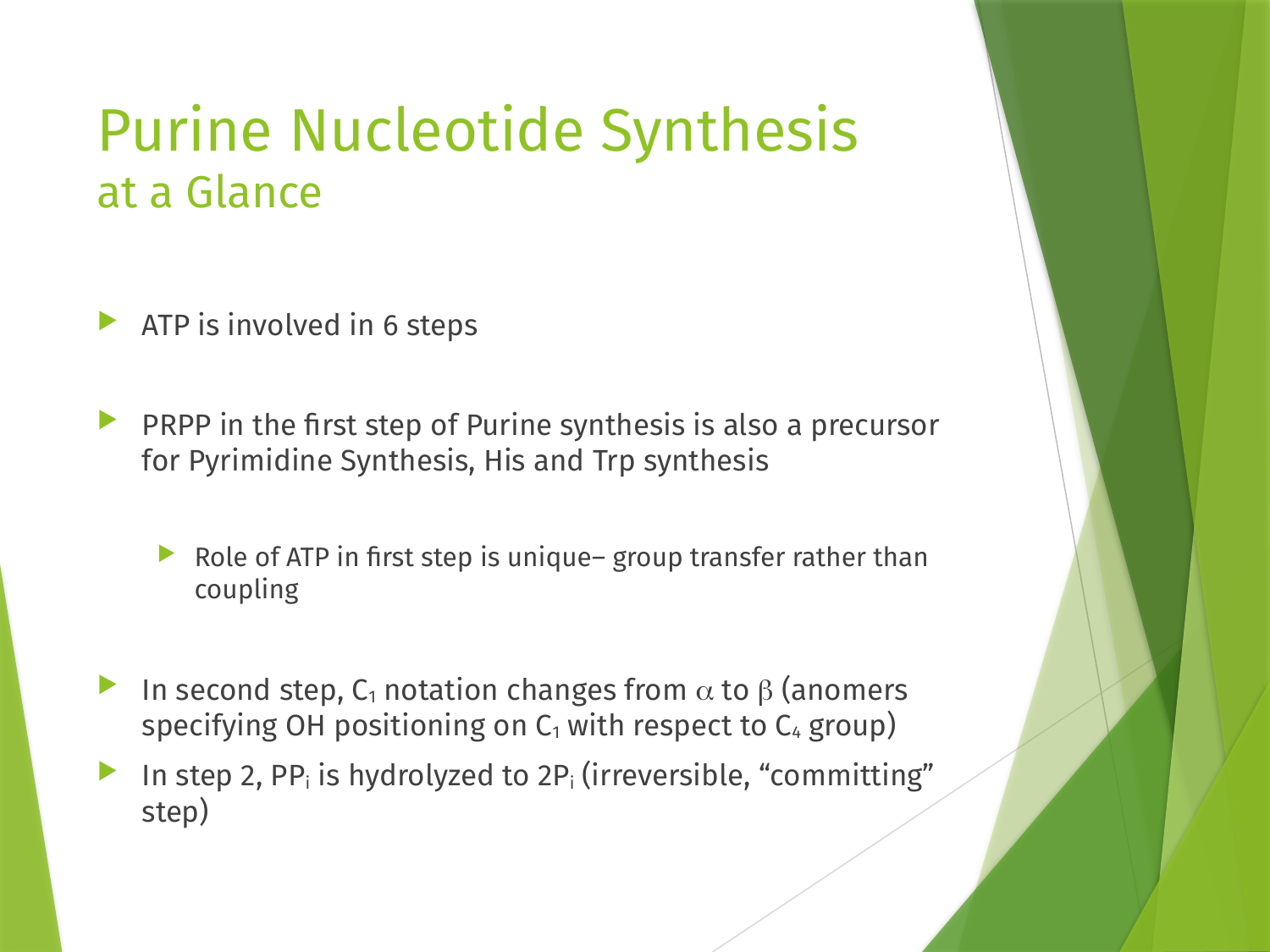

# Purine Nucleotide Synthesis at a Glance
ATP is involved in 6 steps

PRPP in the first step of Purine synthesis is also a precursor for Pyrimidine Synthesis, His and Trp synthesis

Role of ATP in first step is unique– group transfer rather than coupling

In second step, C1 notation changes from α to β (anomers specifying OH positioning on C1 with respect to C4 group)
In step 2, PPi is hydrolyzed to 2Pi (irreversible, “committing” step)